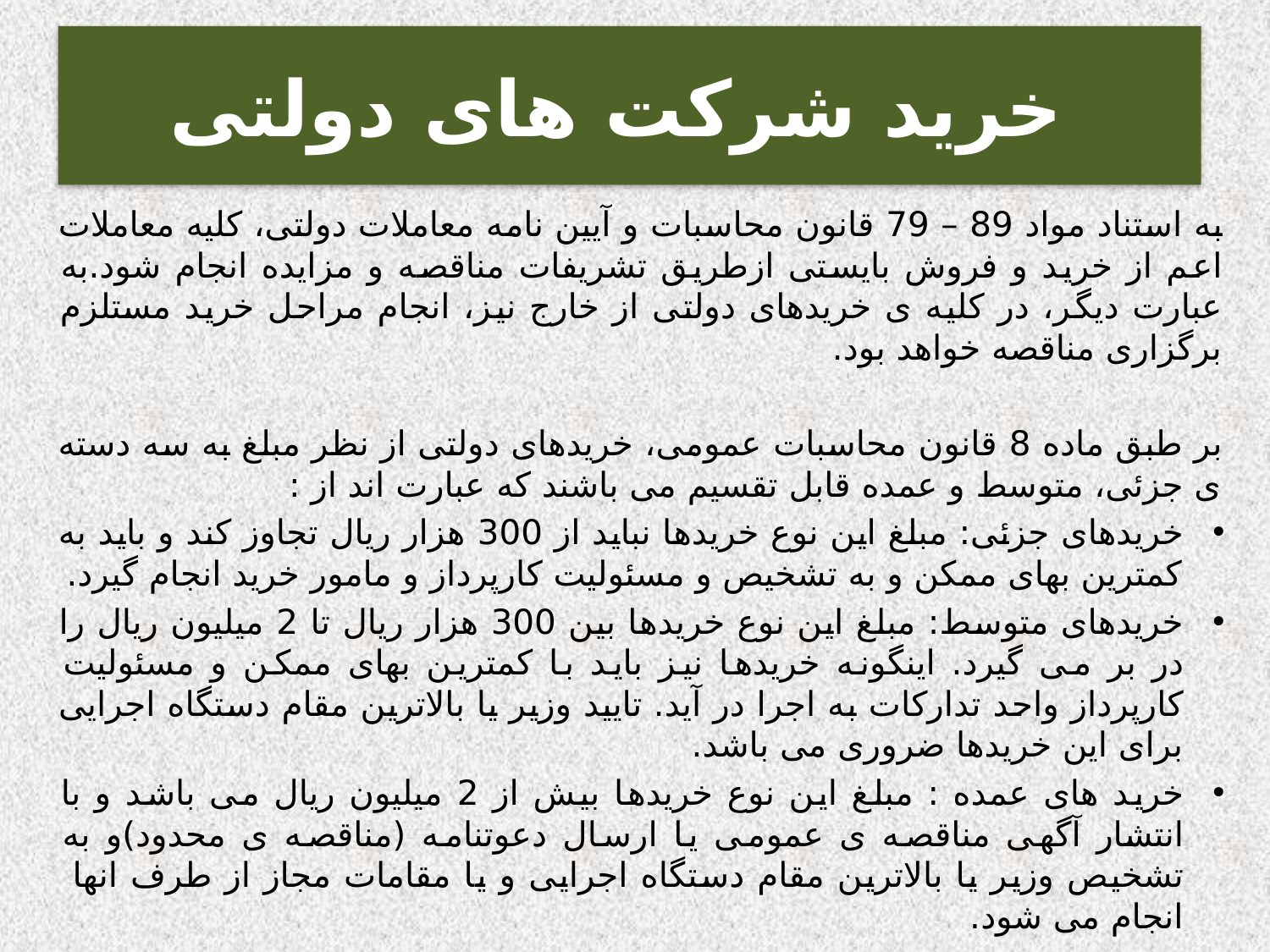

# خرید شرکت های دولتی
به استناد مواد 89 – 79 قانون محاسبات و آیین نامه معاملات دولتی، کلیه معاملات اعم از خرید و فروش بایستی ازطریق تشریفات مناقصه و مزایده انجام شود.به عبارت دیگر، در کلیه ی خریدهای دولتی از خارج نیز، انجام مراحل خرید مستلزم برگزاری مناقصه خواهد بود.

بر طبق ماده 8 قانون محاسبات عمومی، خریدهای دولتی از نظر مبلغ به سه دسته ی جزئی، متوسط و عمده قابل تقسیم می باشند که عبارت اند از :
خریدهای جزئی: مبلغ این نوع خریدها نباید از 300 هزار ریال تجاوز کند و باید به کمترین بهای ممکن و به تشخیص و مسئولیت کارپرداز و مامور خرید انجام گیرد.
خریدهای متوسط: مبلغ این نوع خریدها بین 300 هزار ریال تا 2 میلیون ریال را در بر می گیرد. اینگونه خریدها نیز باید با کمترین بهای ممکن و مسئولیت کارپرداز واحد تدارکات به اجرا در آید. تایید وزیر یا بالاترین مقام دستگاه اجرایی برای این خریدها ضروری می باشد.
خرید های عمده : مبلغ این نوع خریدها بیش از 2 میلیون ریال می باشد و با انتشار آگهی مناقصه ی عمومی یا ارسال دعوتنامه (مناقصه ی محدود)و به تشخیص وزیر یا بالاترین مقام دستگاه اجرایی و یا مقامات مجاز از طرف انها  انجام می شود.